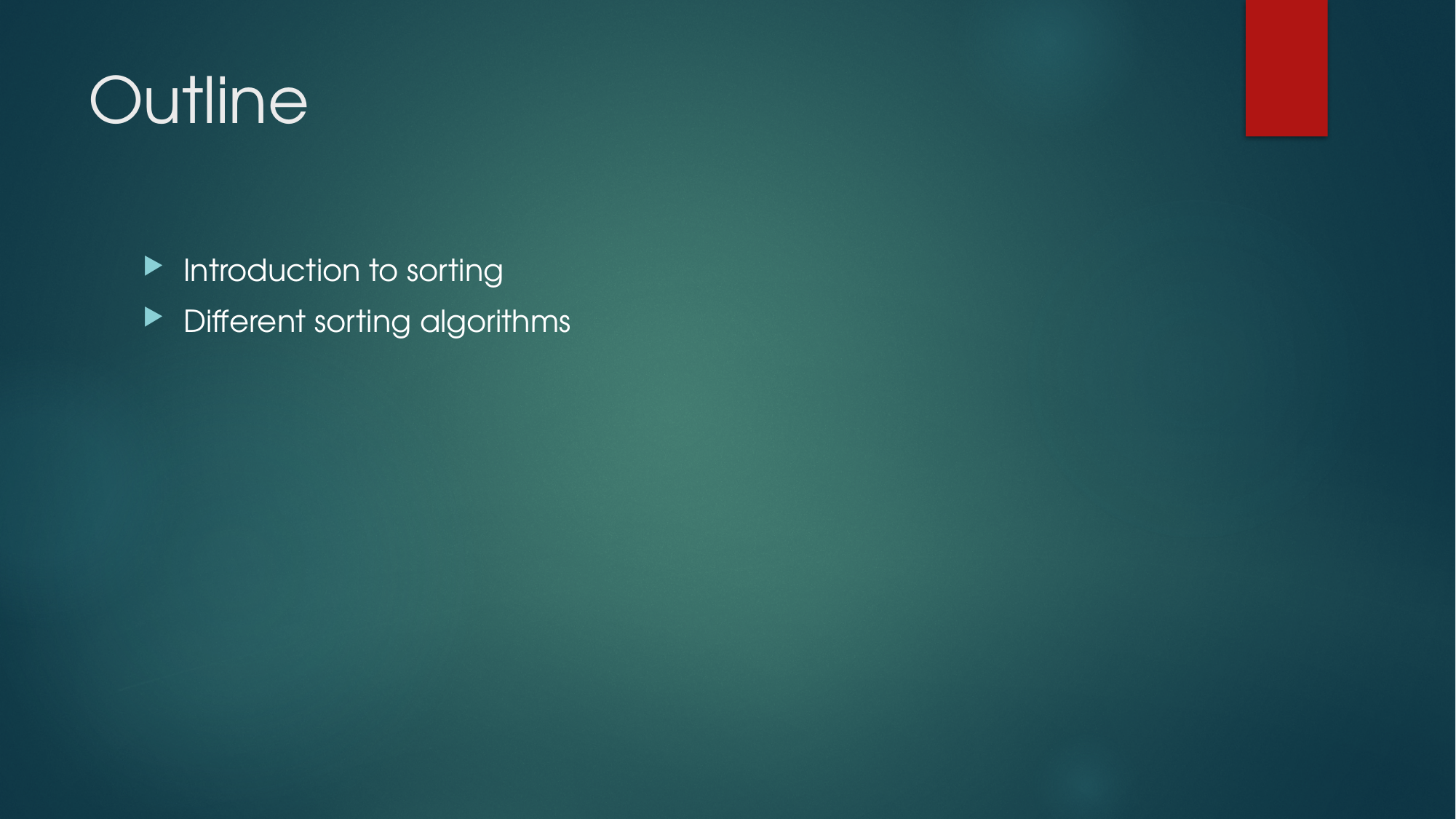

# Outline
Introduction to sorting
Different sorting algorithms